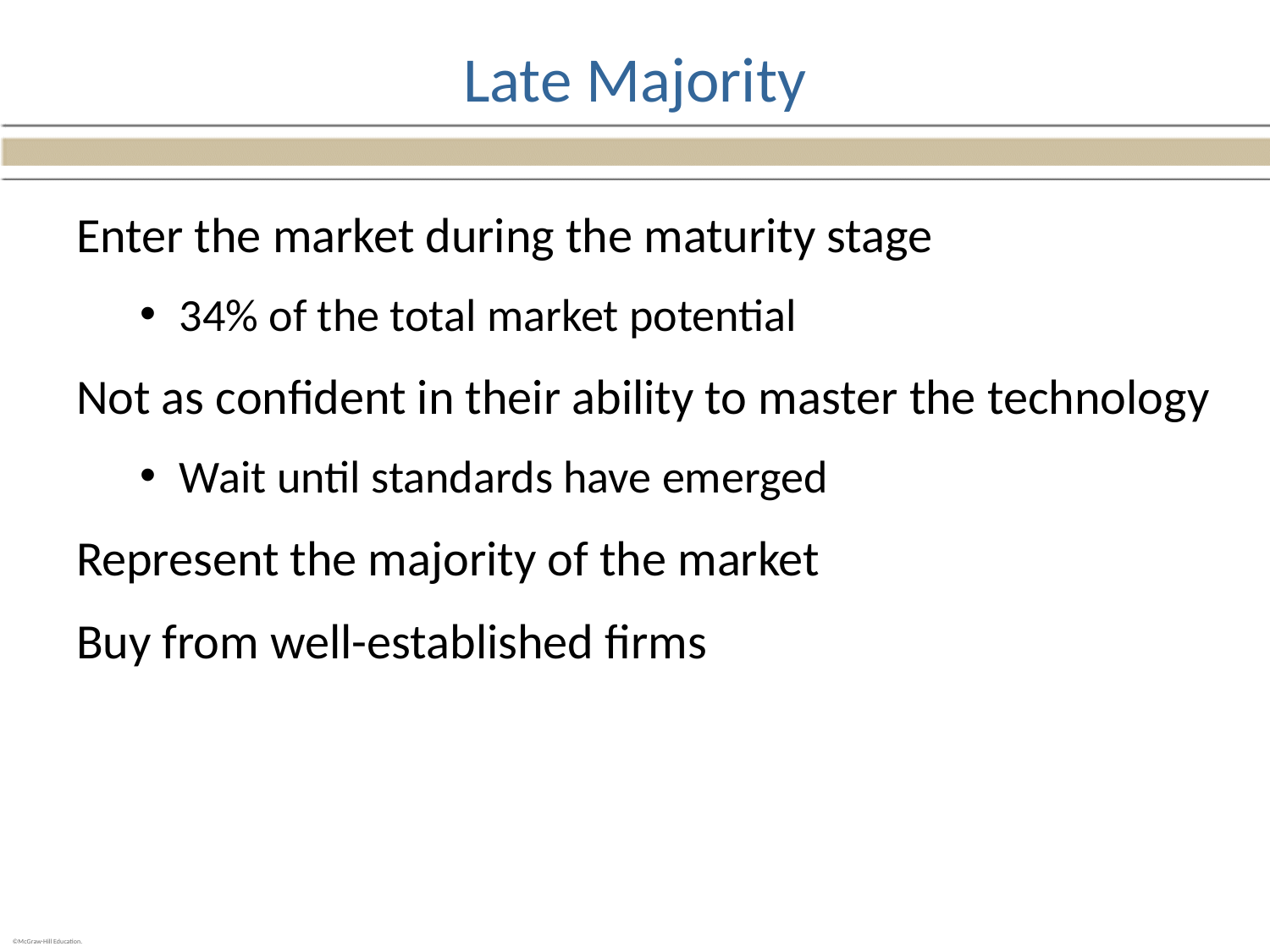

# Late Majority
Enter the market during the maturity stage
34% of the total market potential
Not as confident in their ability to master the technology
Wait until standards have emerged
Represent the majority of the market
Buy from well-established firms